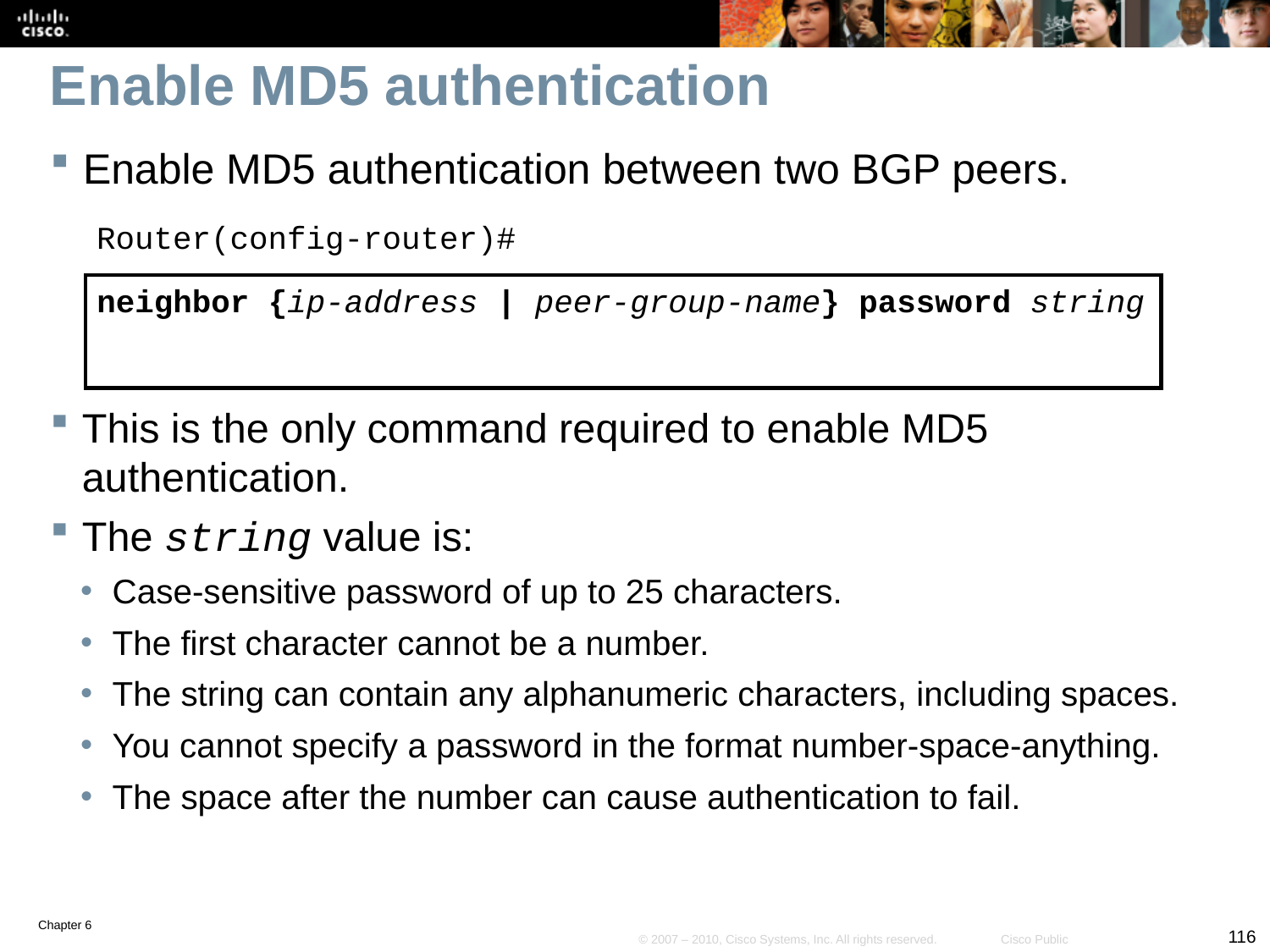

# Enable MD5 authentication
Enable MD5 authentication between two BGP peers.

Router(config-router)#
neighbor {ip-address | peer-group-name} password string
This is the only command required to enable MD5 authentication.
The string value is:
Case-sensitive password of up to 25 characters.
The first character cannot be a number.
The string can contain any alphanumeric characters, including spaces.
You cannot specify a password in the format number-space-anything.
The space after the number can cause authentication to fail.